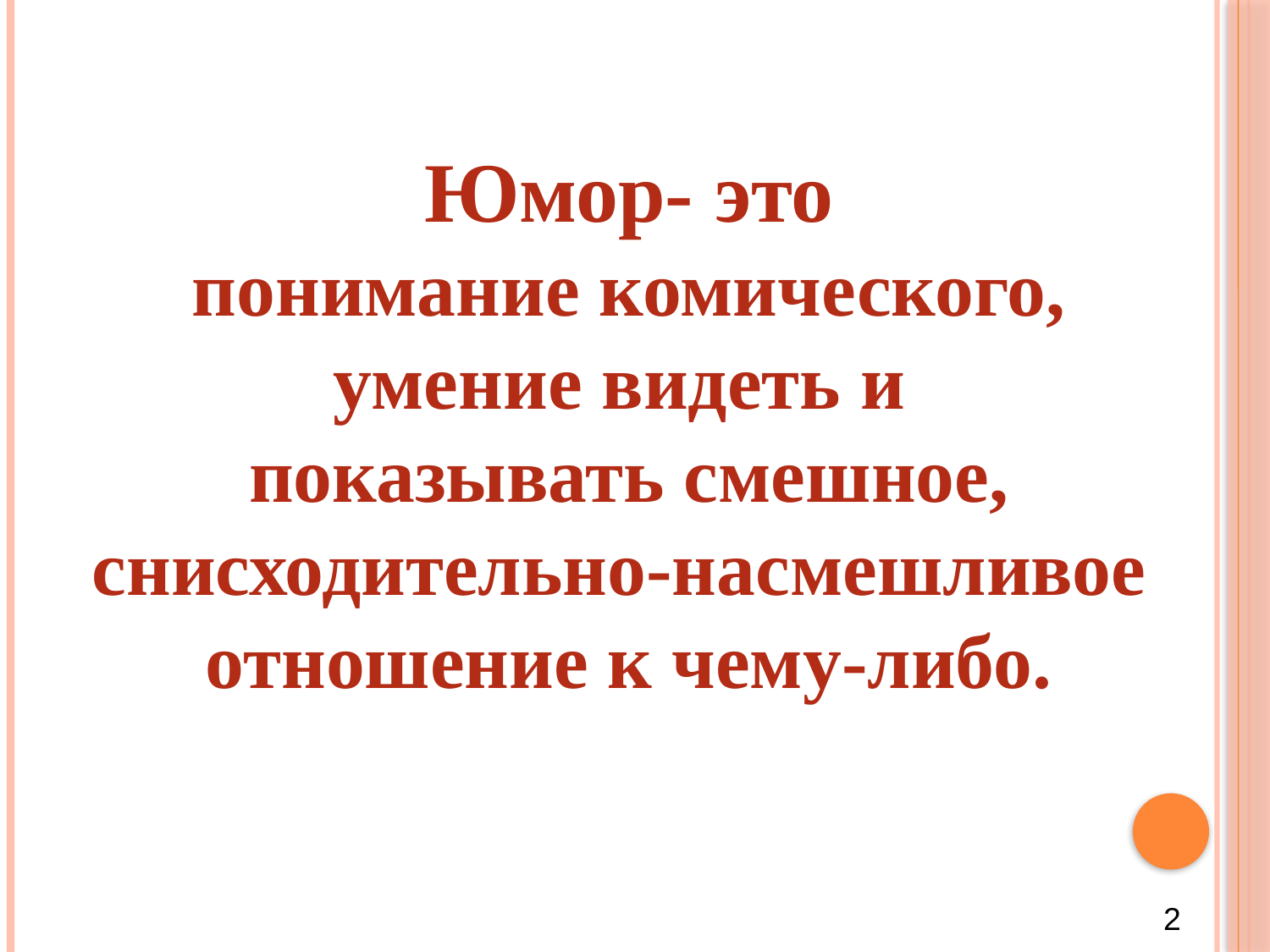

Юмор- это
понимание комического,
умение видеть и
показывать смешное,
снисходительно-насмешливое
отношение к чему-либо.
#

2